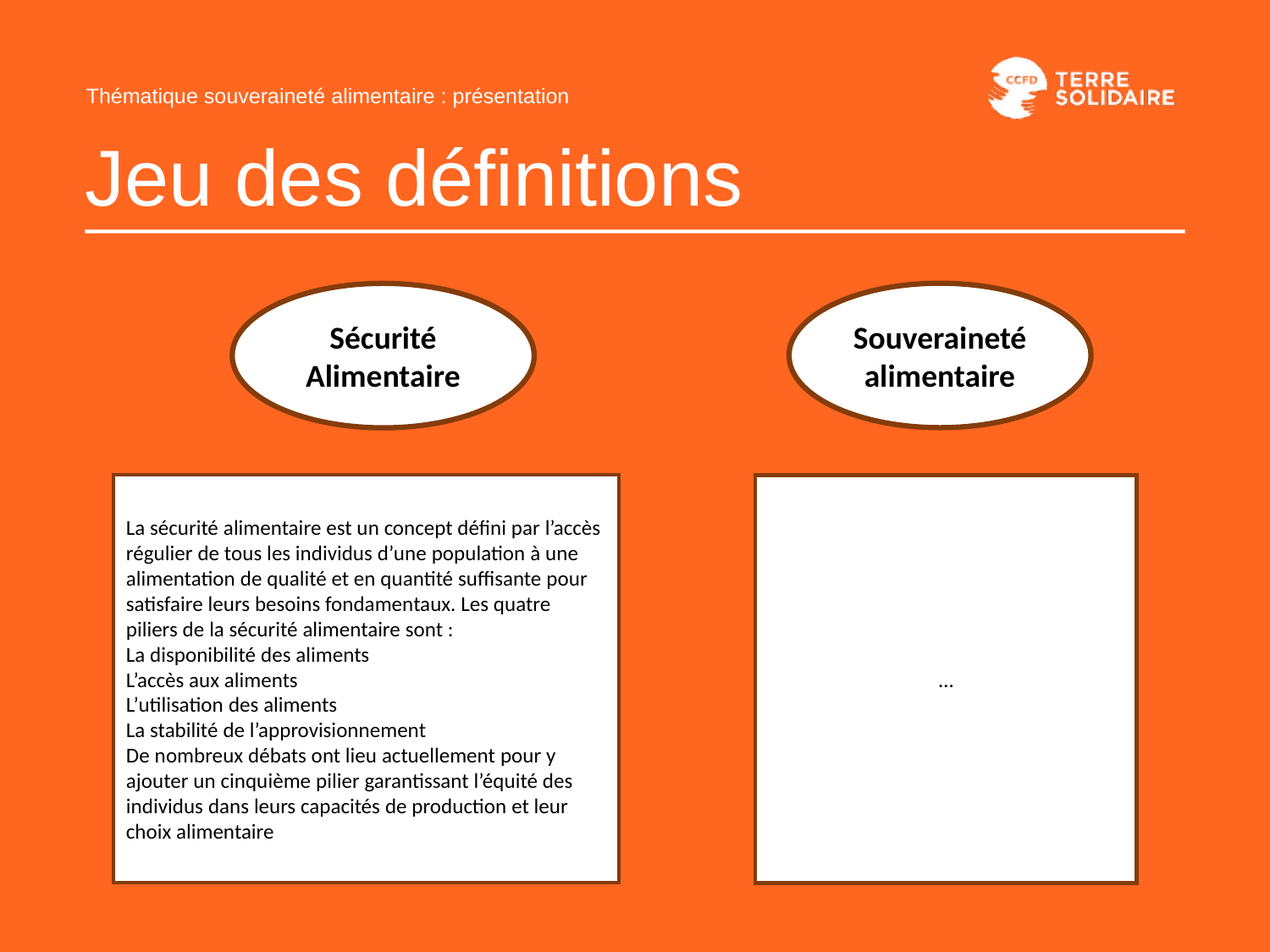

Thématique souveraineté alimentaire : présentation
Jeu des définitions

Souveraineté alimentaire
Sécurité Alimentaire
La sécurité alimentaire est un concept défini par l’accès régulier de tous les individus d’une population à une alimentation de qualité et en quantité suffisante pour satisfaire leurs besoins fondamentaux. Les quatre piliers de la sécurité alimentaire sont :
La disponibilité des aliments
L’accès aux aliments
L’utilisation des aliments
La stabilité de l’approvisionnement
De nombreux débats ont lieu actuellement pour y ajouter un cinquième pilier garantissant l’équité des individus dans leurs capacités de production et leur choix alimentaire.
…